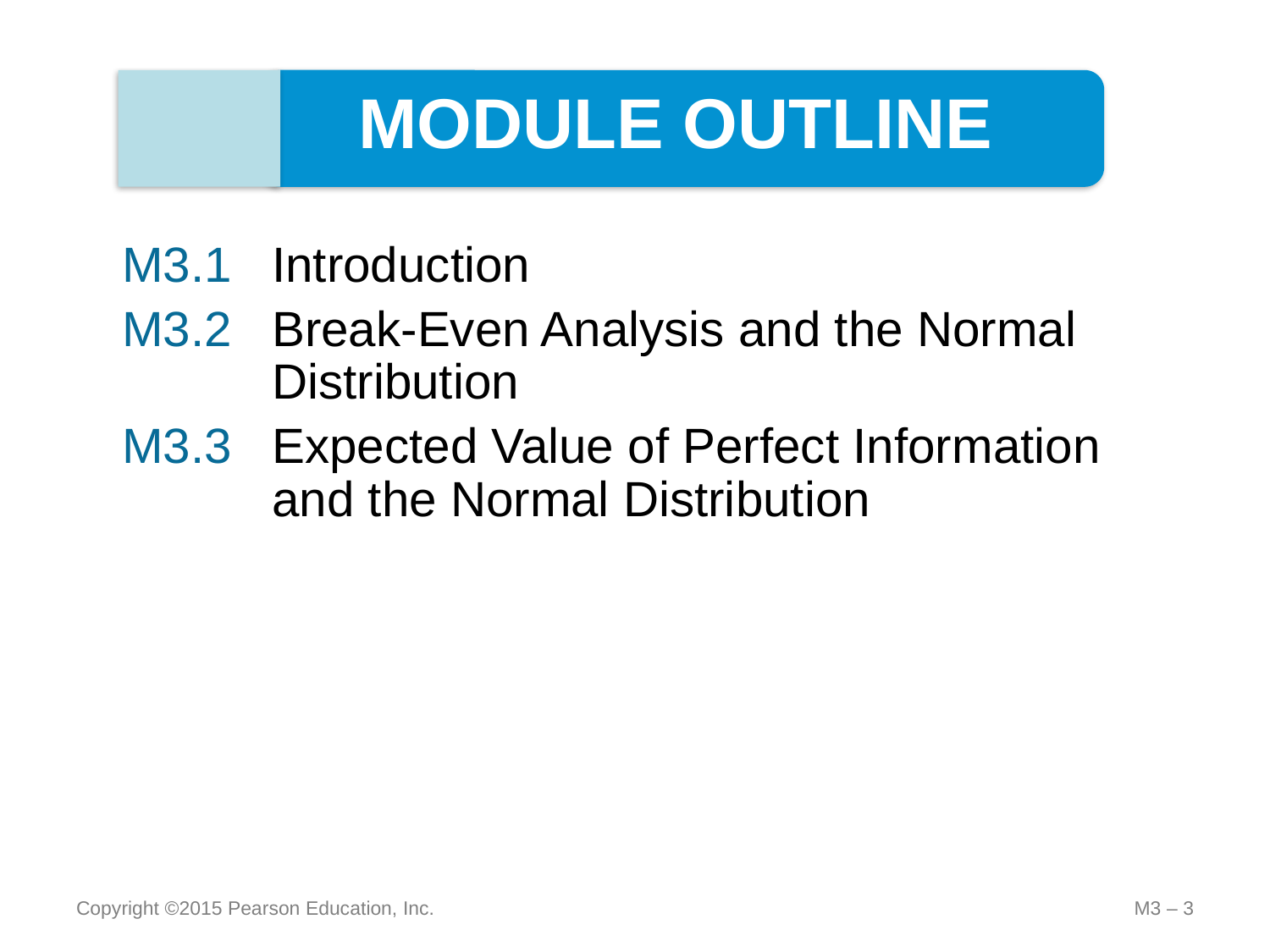

MODULE OUTLINE
M3.1	Introduction
M3.2	Break-Even Analysis and the Normal Distribution
M3.3	Expected Value of Perfect Information and the Normal Distribution
Copyright ©2015 Pearson Education, Inc.
M3 – 3